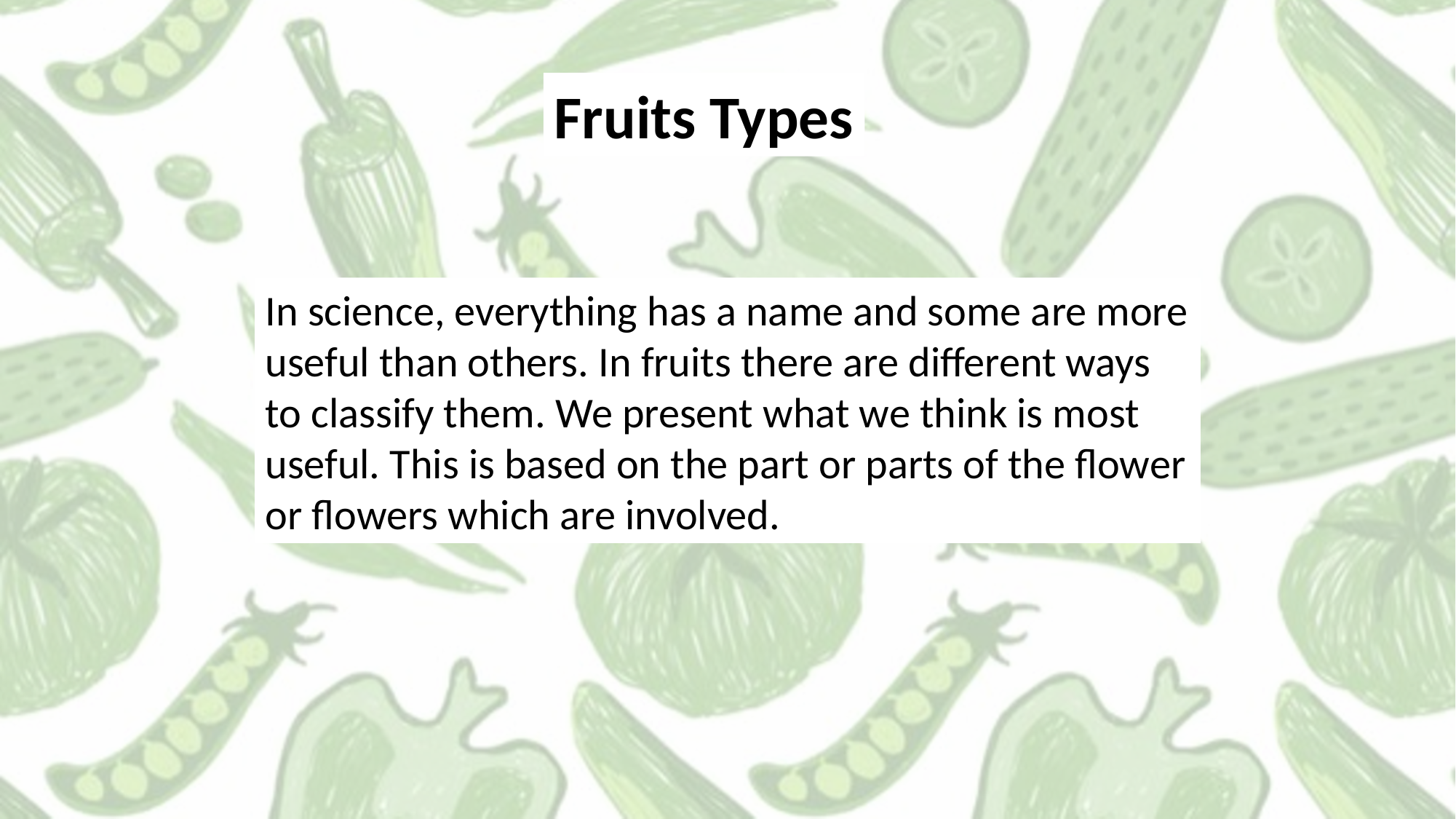

Fruits Types
In science, everything has a name and some are more useful than others. In fruits there are different ways to classify them. We present what we think is most useful. This is based on the part or parts of the flower or flowers which are involved.